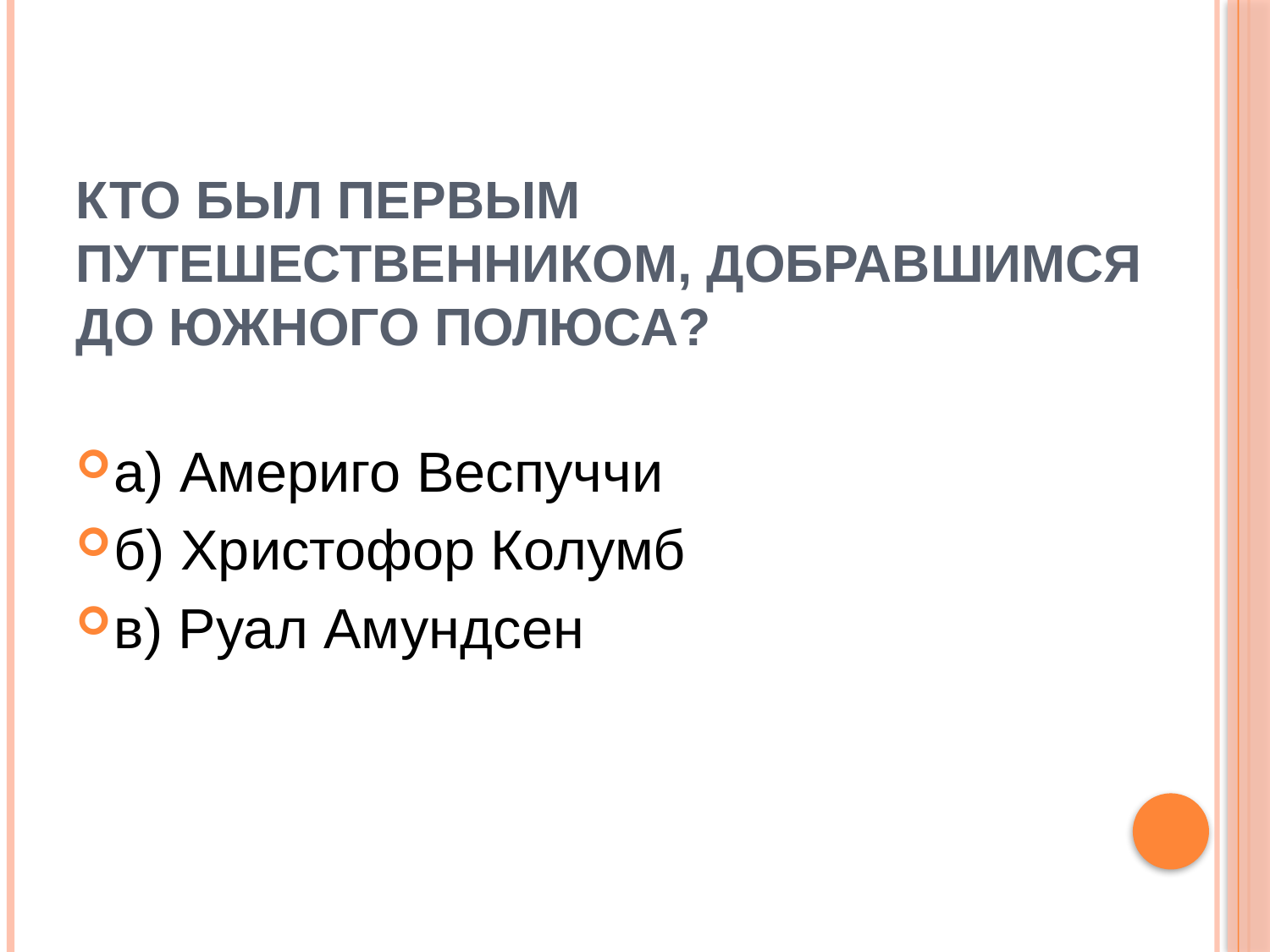

# Кто был первым путешественником, добравшимся до Южного Полюса?
а) Америго Веспуччи
б) Христофор Колумб
в) Руал Амундсен